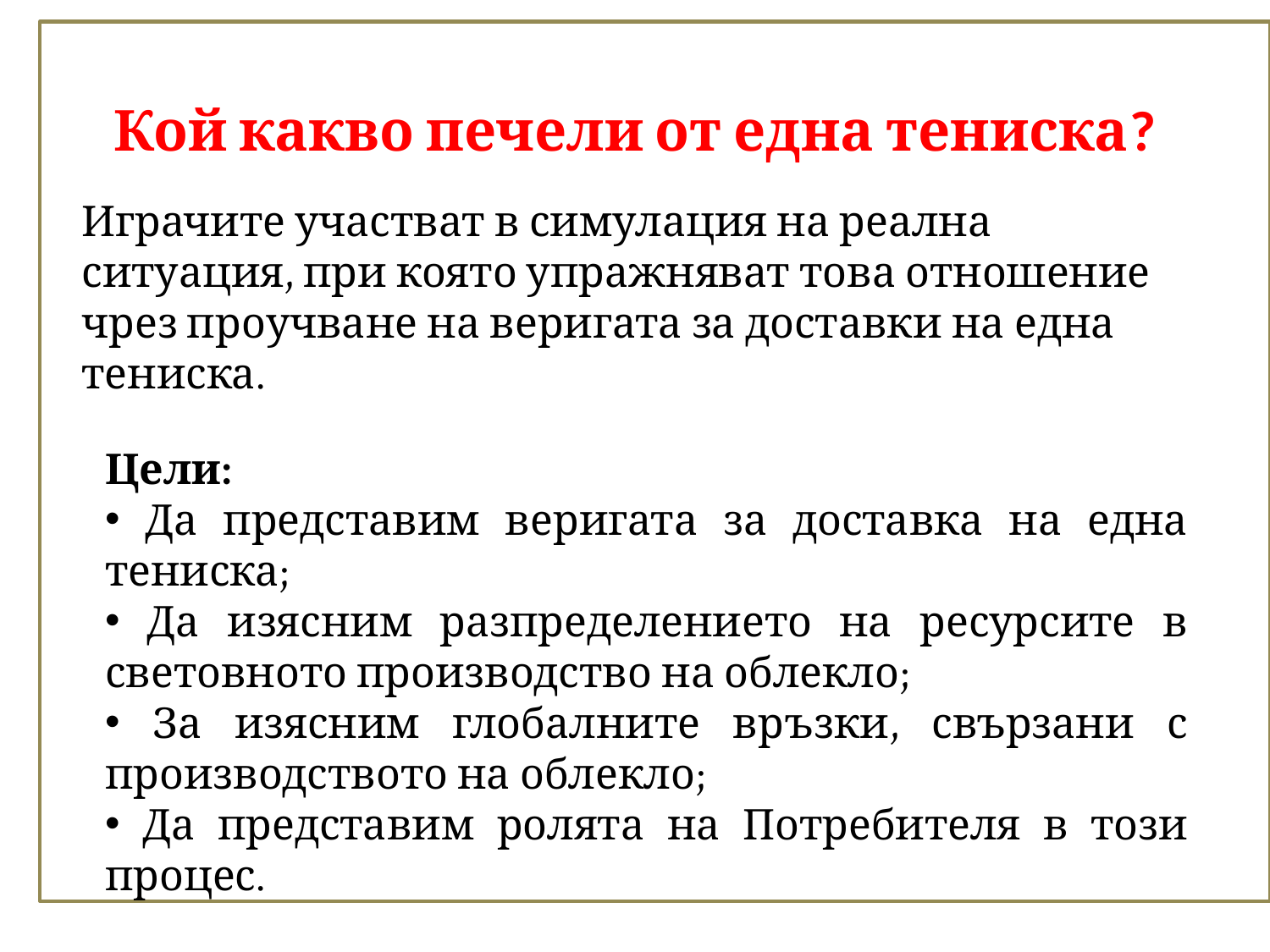

# Кой какво печели от една тениска?
Играчите участват в симулация на реална ситуация, при която упражняват това отношение чрез проучване на веригата за доставки на една тениска.
Цели:
 Да представим веригата за доставка на една тениска;
 Да изясним разпределението на ресурсите в световното производство на облекло;
 За изясним глобалните връзки, свързани с производството на облекло;
 Да представим ролята на Потребителя в този процес.